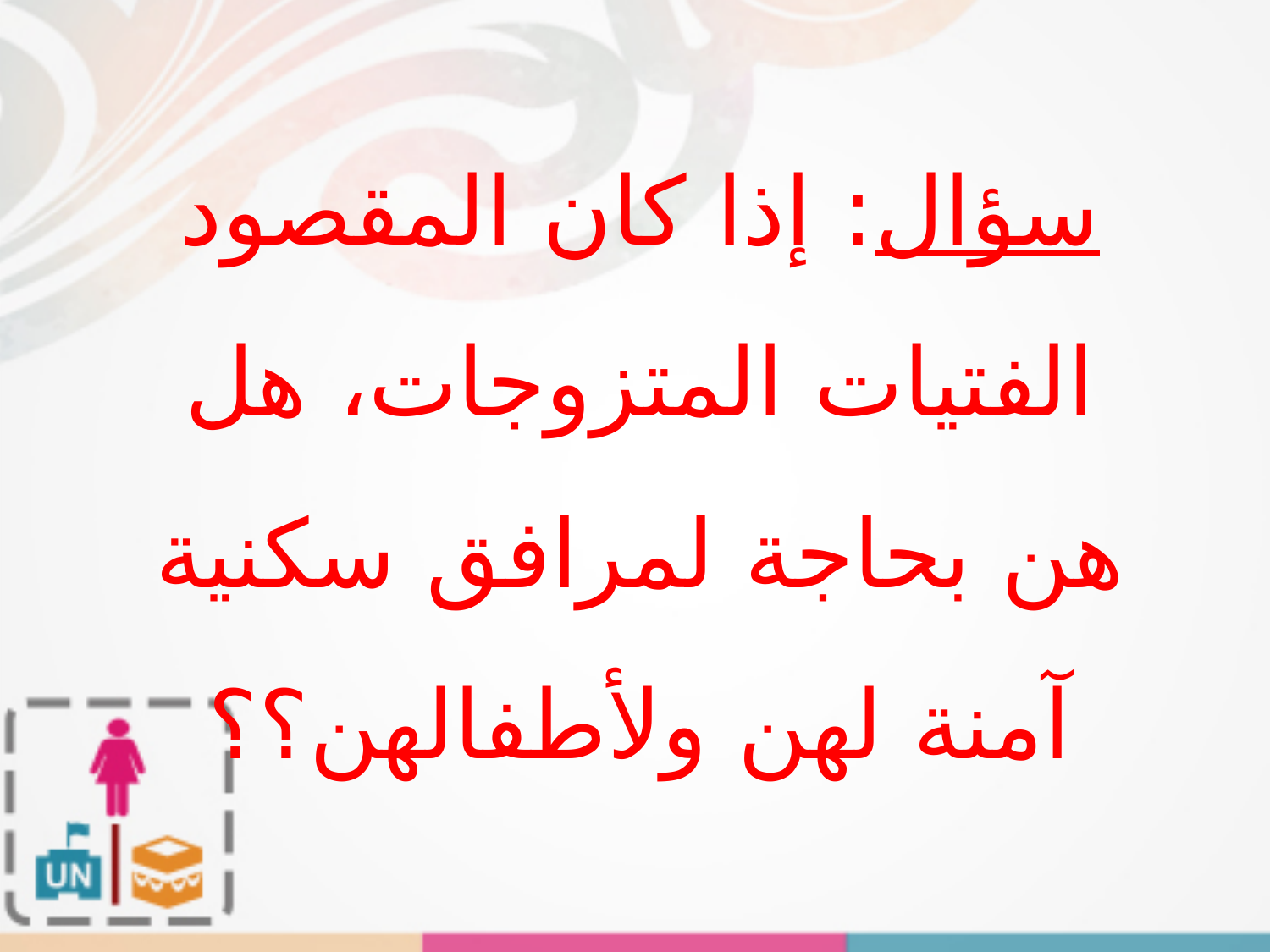

سؤال: إذا كان المقصود الفتيات المتزوجات، هل هن بحاجة لمرافق سكنية آمنة لهن ولأطفالهن؟؟